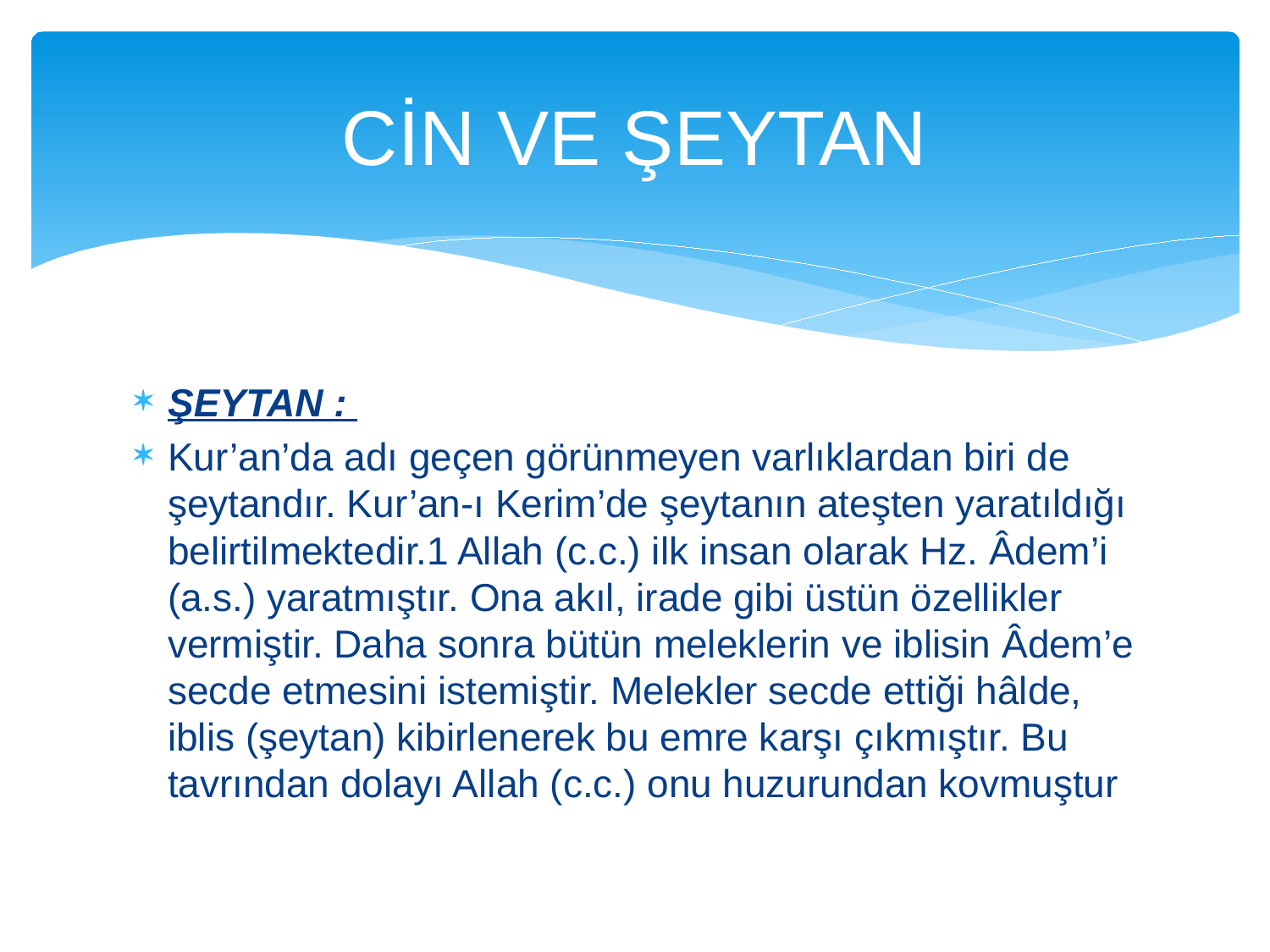

# CİN VE ŞEYTAN
ŞEYTAN :
Kur’an’da adı geçen görünmeyen varlıklardan biri de şeytandır. Kur’an-ı Kerim’de şeytanın ateşten yaratıldığı belirtilmektedir.1 Allah (c.c.) ilk insan olarak Hz. Âdem’i (a.s.) yaratmıştır. Ona akıl, irade gibi üstün özellikler vermiştir. Daha sonra bütün meleklerin ve iblisin Âdem’e secde etmesini istemiştir. Melekler secde ettiği hâlde, iblis (şeytan) kibirlenerek bu emre karşı çıkmıştır. Bu tavrından dolayı Allah (c.c.) onu huzurundan kovmuştur